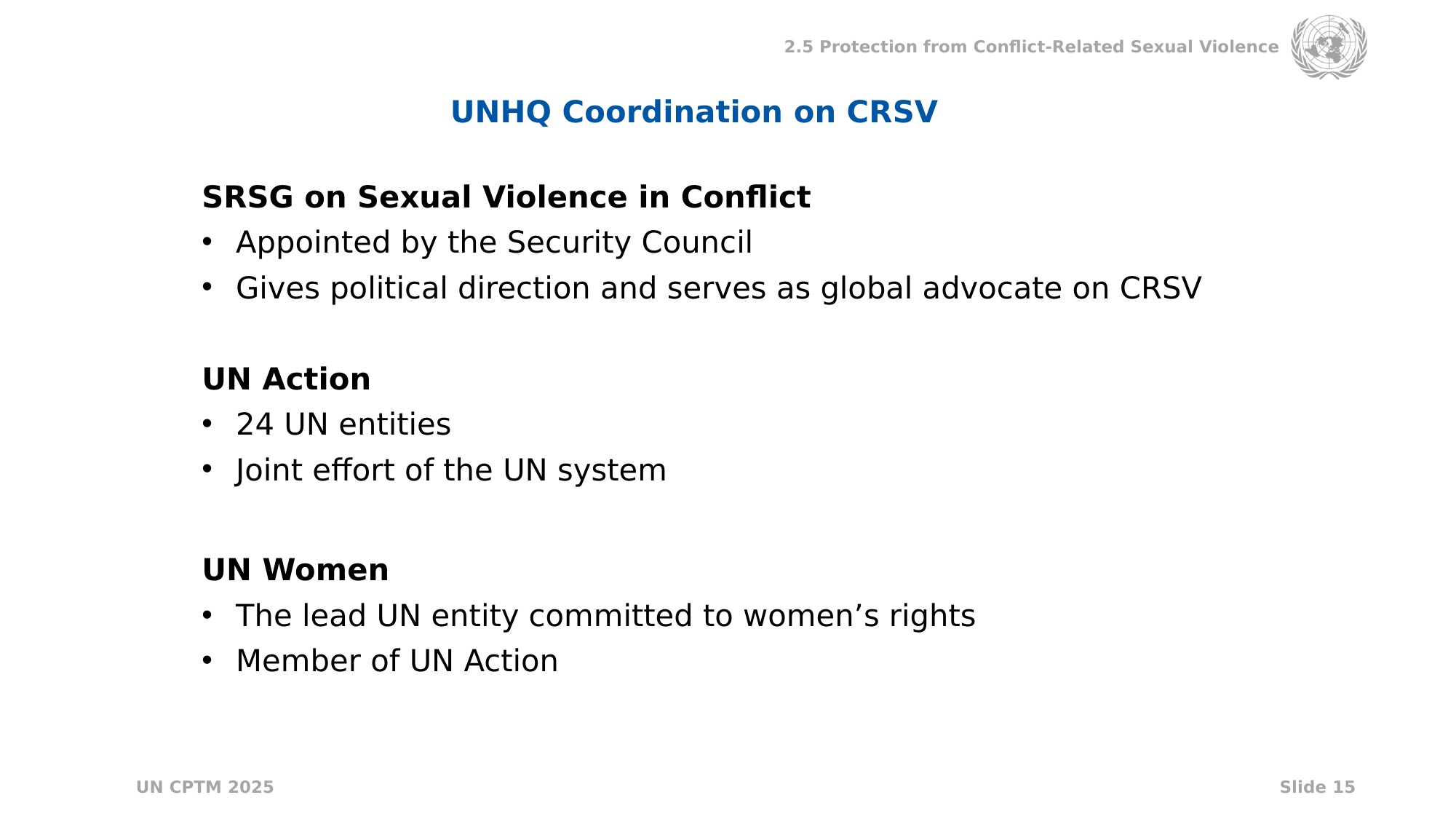

UNHQ Coordination on CRSV
SRSG on Sexual Violence in Conflict
Appointed by the Security Council
Gives political direction and serves as global advocate on CRSV

UN Action
24 UN entities
Joint effort of the UN system

UN Women
The lead UN entity committed to women’s rights
Member of UN Action